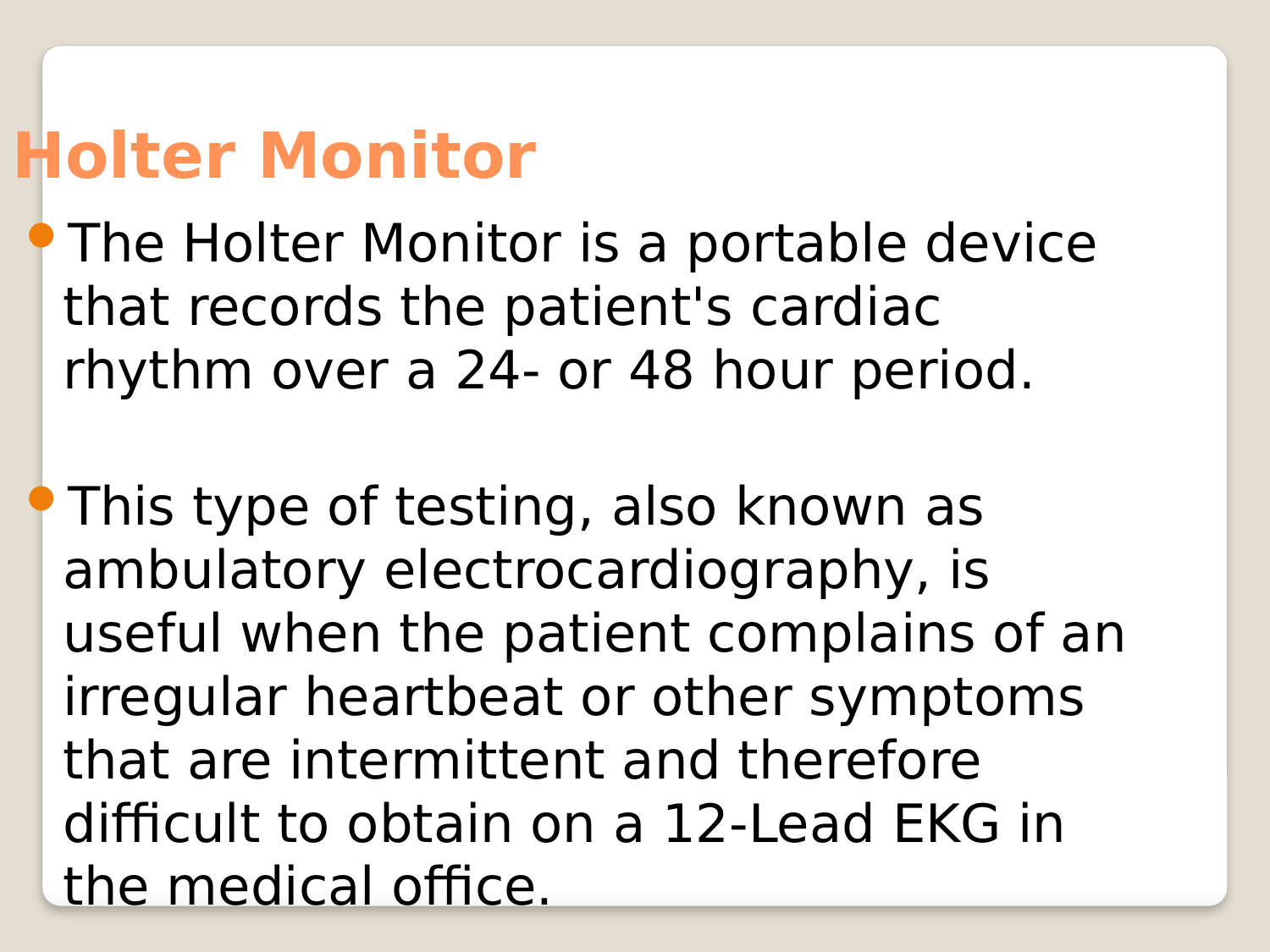

Holter Monitor
The Holter Monitor is a portable device that records the patient's cardiac rhythm over a 24- or 48 hour period.

This type of testing, also known as ambulatory electrocardiography, is useful when the patient complains of an irregular heartbeat or other symptoms that are intermittent and therefore difficult to obtain on a 12-Lead EKG in the medical office.